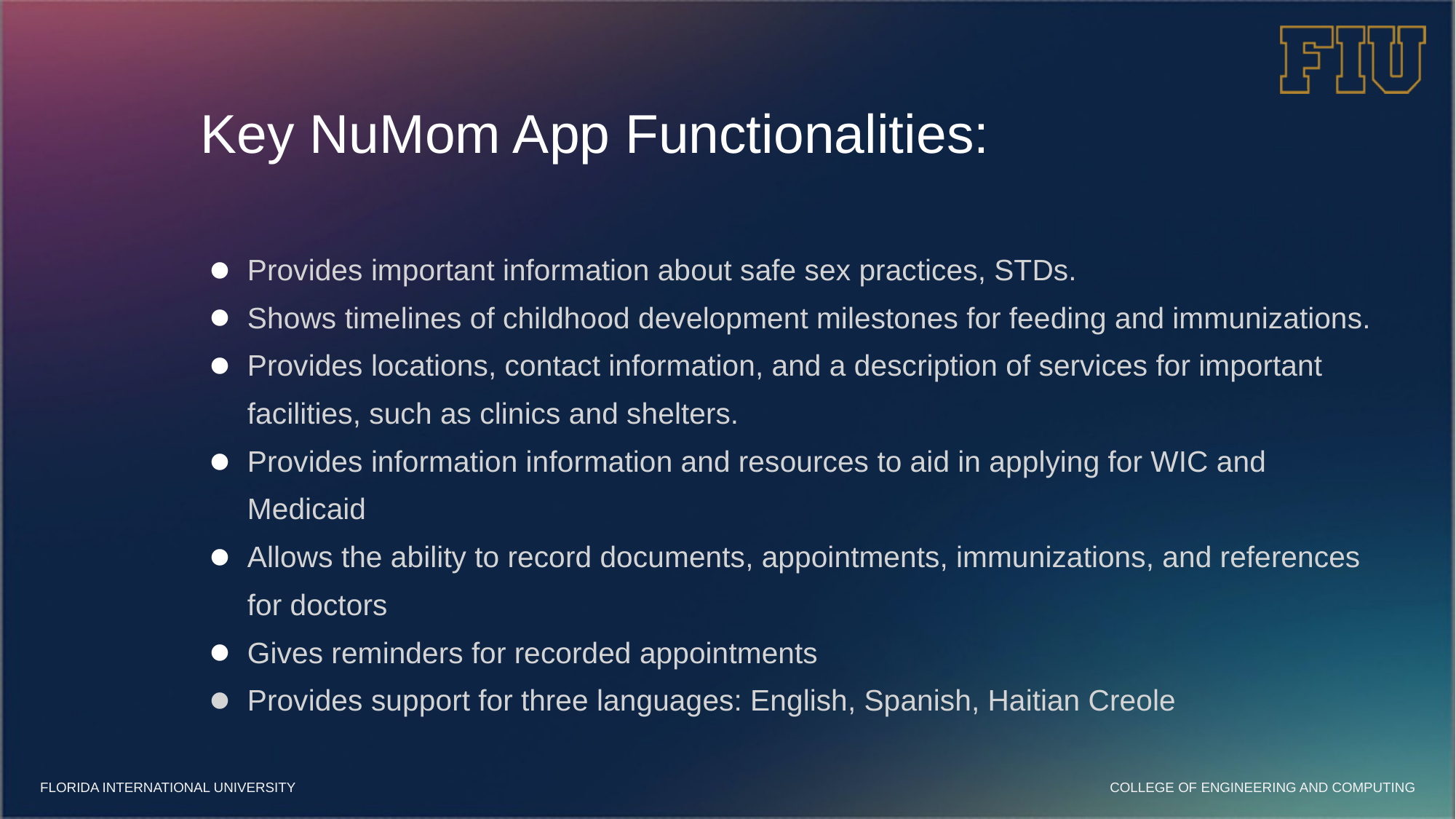

# Key NuMom App Functionalities:
Provides important information about safe sex practices, STDs.
Shows timelines of childhood development milestones for feeding and immunizations.
Provides locations, contact information, and a description of services for important facilities, such as clinics and shelters.
Provides information information and resources to aid in applying for WIC and Medicaid
Allows the ability to record documents, appointments, immunizations, and references for doctors
Gives reminders for recorded appointments
Provides support for three languages: English, Spanish, Haitian Creole